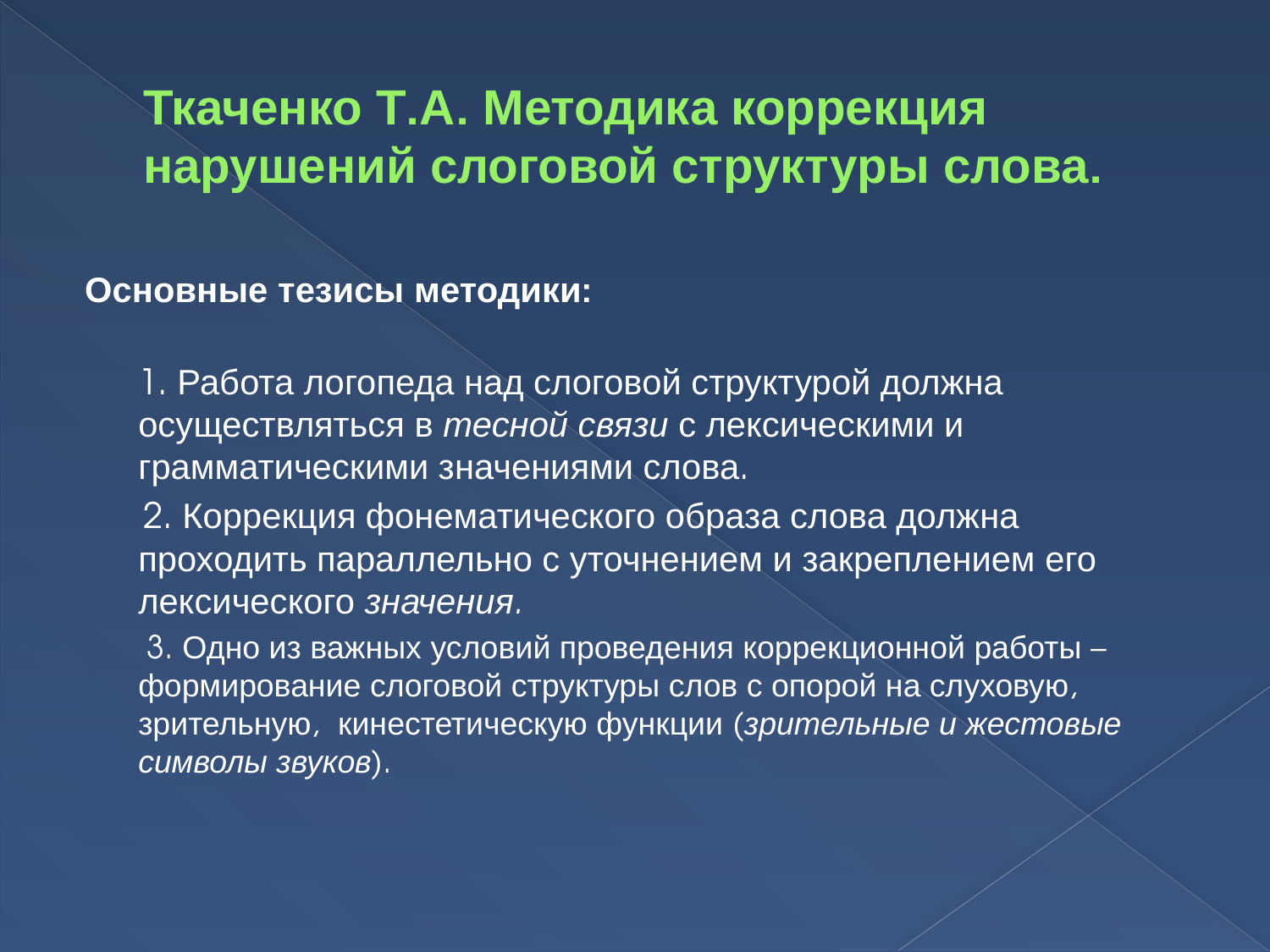

# Ткаченко Т.А. Методика коррекция нарушений слоговой структуры слова.
Основные тезисы методики:
1. Работа логопеда над слоговой структурой должна осуществляться в тесной связи с лексическими и грамматическими значениями слова.
      2. Коррекция фонематического образа слова должна проходить параллельно с уточнением и закреплением его лексического значения.
       3. Одно из важных условий проведения коррекционной работы – формирование слоговой структуры слов с опорой на слуховую, зрительную,  кинестетическую функции (зрительные и жестовые символы звуков).